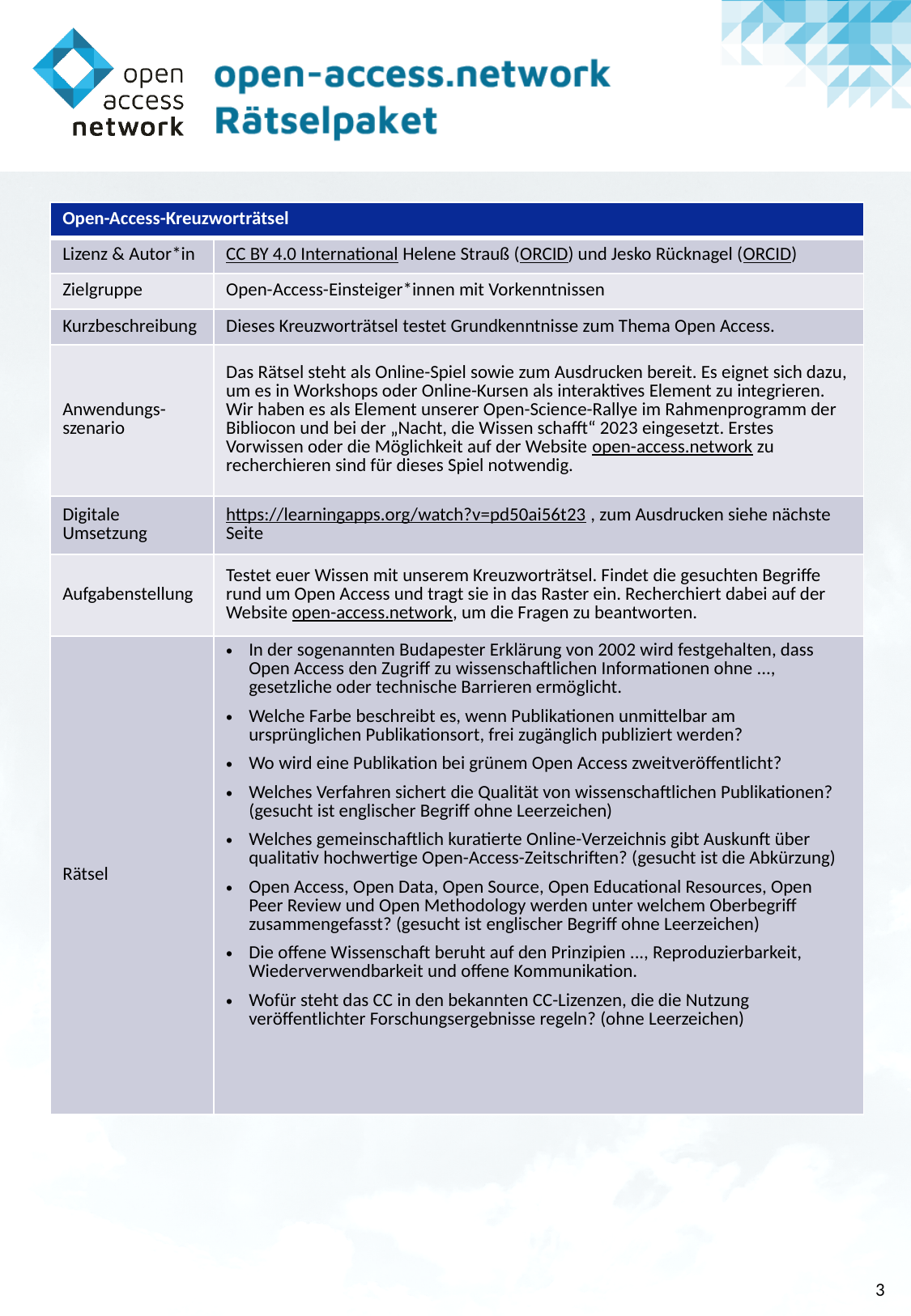

| Open-Access-Kreuzworträtsel |  |
| --- | --- |
| Lizenz & Autor\*in | CC BY 4.0 International Helene Strauß (ORCID) und Jesko Rücknagel (ORCID) |
| Zielgruppe | Open-Access-Einsteiger\*innen mit Vorkenntnissen |
| Kurzbeschreibung | Dieses Kreuzworträtsel testet Grundkenntnisse zum Thema Open Access. |
| Anwendungs-szenario | Das Rätsel steht als Online-Spiel sowie zum Ausdrucken bereit. Es eignet sich dazu, um es in Workshops oder Online-Kursen als interaktives Element zu integrieren. Wir haben es als Element unserer Open-Science-Rallye im Rahmenprogramm der Bibliocon und bei der „Nacht, die Wissen schafft“ 2023 eingesetzt. Erstes Vorwissen oder die Möglichkeit auf der Website open-access.network zu recherchieren sind für dieses Spiel notwendig. |
| Digitale Umsetzung | https://learningapps.org/watch?v=pd50ai56t23 , zum Ausdrucken siehe nächste Seite |
| Aufgabenstellung | Testet euer Wissen mit unserem Kreuzworträtsel. Findet die gesuchten Begriffe rund um Open Access und tragt sie in das Raster ein. Recherchiert dabei auf der Website open-access.network, um die Fragen zu beantworten. |
| Rätsel | In der sogenannten Budapester Erklärung von 2002 wird festgehalten, dass Open Access den Zugriff zu wissenschaftlichen Informationen ohne ..., gesetzliche oder technische Barrieren ermöglicht. Welche Farbe beschreibt es, wenn Publikationen unmittelbar am ursprünglichen Publikationsort, frei zugänglich publiziert werden? Wo wird eine Publikation bei grünem Open Access zweitveröffentlicht? Welches Verfahren sichert die Qualität von wissenschaftlichen Publikationen? (gesucht ist englischer Begriff ohne Leerzeichen) Welches gemeinschaftlich kuratierte Online-Verzeichnis gibt Auskunft über qualitativ hochwertige Open-Access-Zeitschriften? (gesucht ist die Abkürzung) Open Access, Open Data, Open Source, Open Educational Resources, Open Peer Review und Open Methodology werden unter welchem Oberbegriff zusammengefasst? (gesucht ist englischer Begriff ohne Leerzeichen) Die offene Wissenschaft beruht auf den Prinzipien ..., Reproduzierbarkeit, Wiederverwendbarkeit und offene Kommunikation. Wofür steht das CC in den bekannten CC-Lizenzen, die die Nutzung veröffentlichter Forschungsergebnisse regeln? (ohne Leerzeichen) |
3